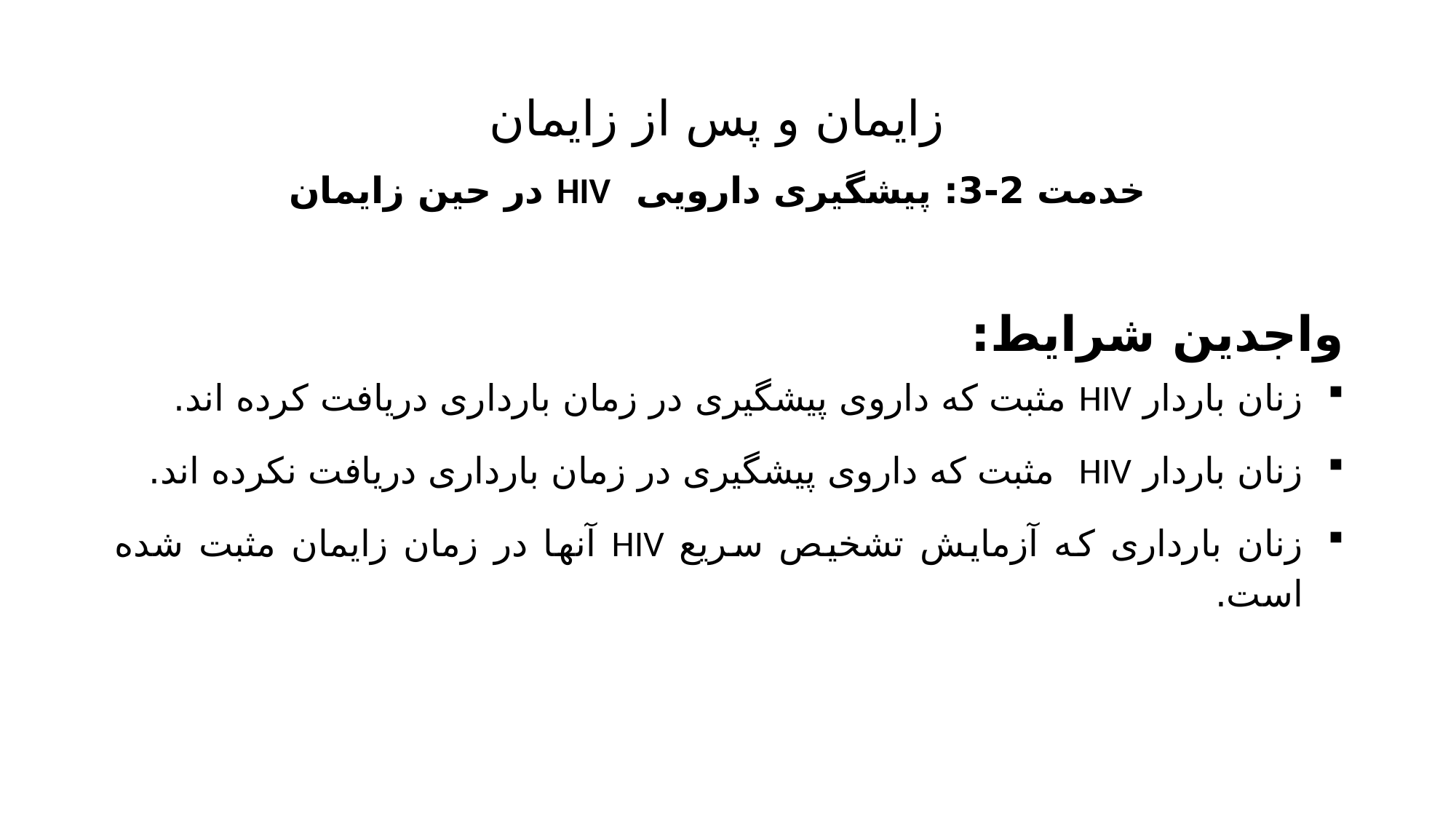

# زایمان و پس از زایمان خدمت 2-3: پیشگیری دارویی  HIV در حین زایمان
واجدین شرایط:
زنان باردار HIV مثبت که داروی پیشگیری در زمان بارداری دریافت کرده اند.
زنان باردار HIV  مثبت که داروی پیشگیری در زمان بارداری دریافت نکرده اند.
زنان بارداری که آزمایش تشخیص سریع HIV آنها در زمان زایمان مثبت شده است.